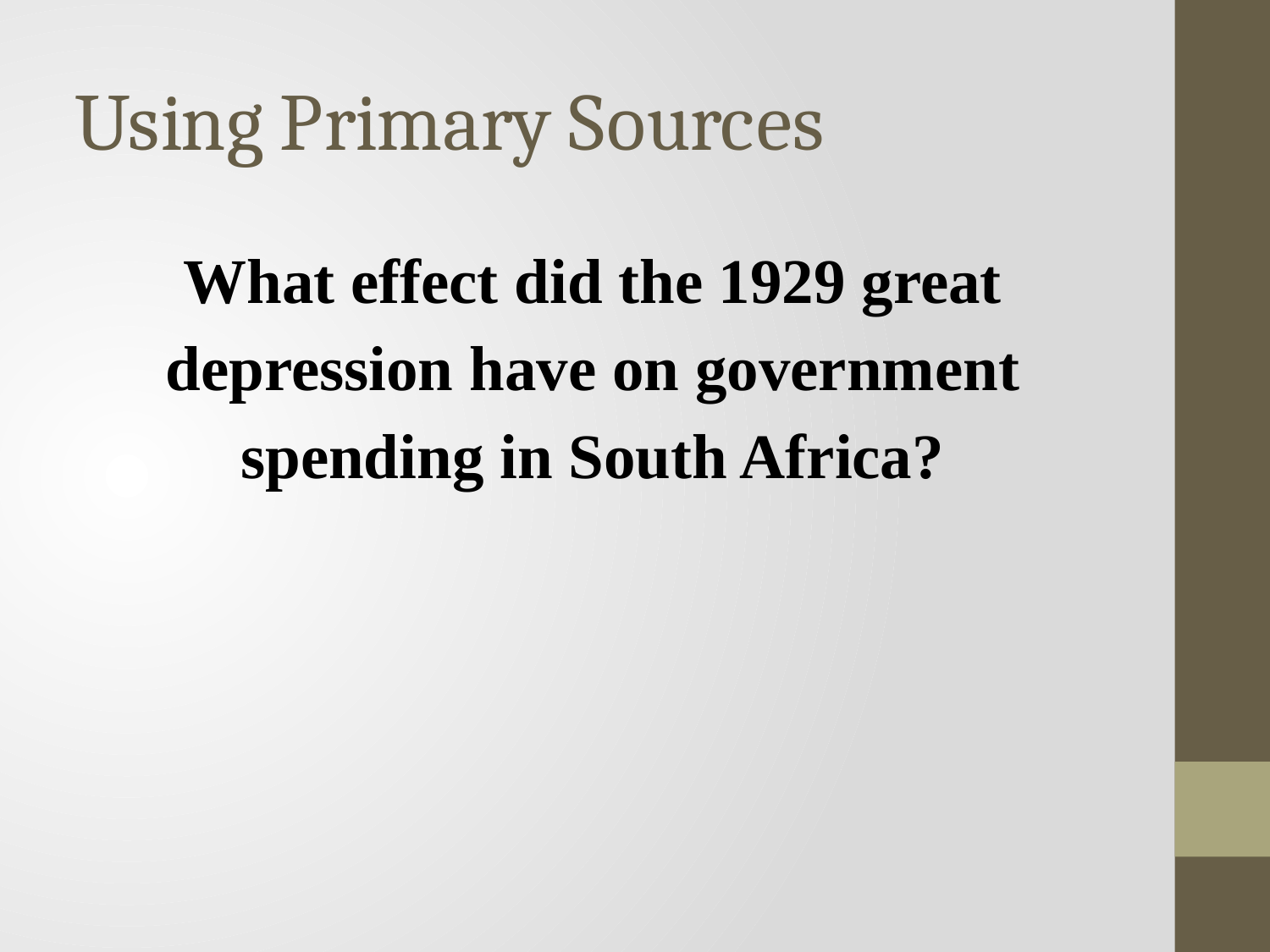

# Using Primary Sources
What effect did the 1929 great depression have on government spending in South Africa?